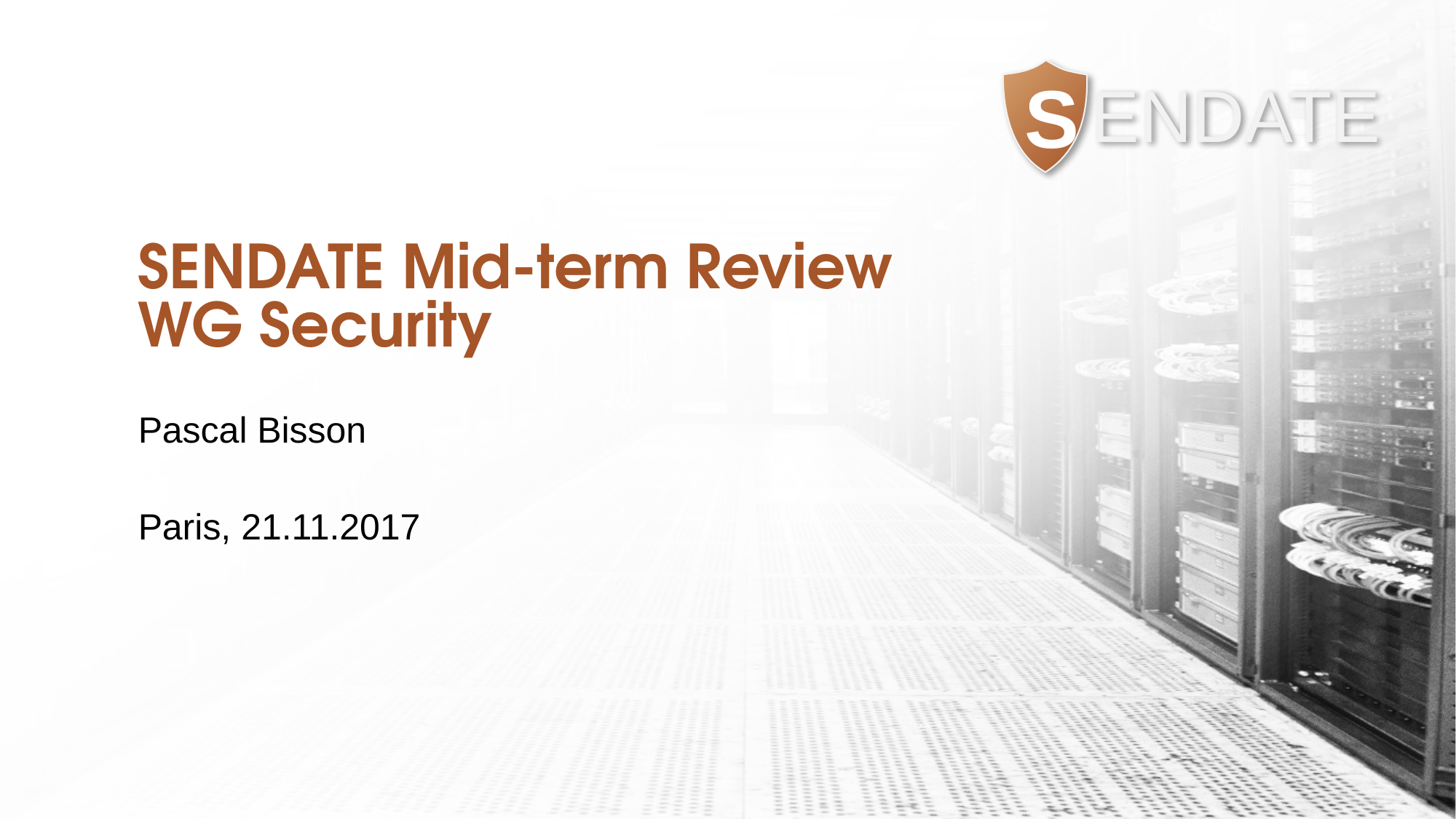

# SENDATE Mid-term Review WG Security
Pascal Bisson

Paris, 21.11.2017